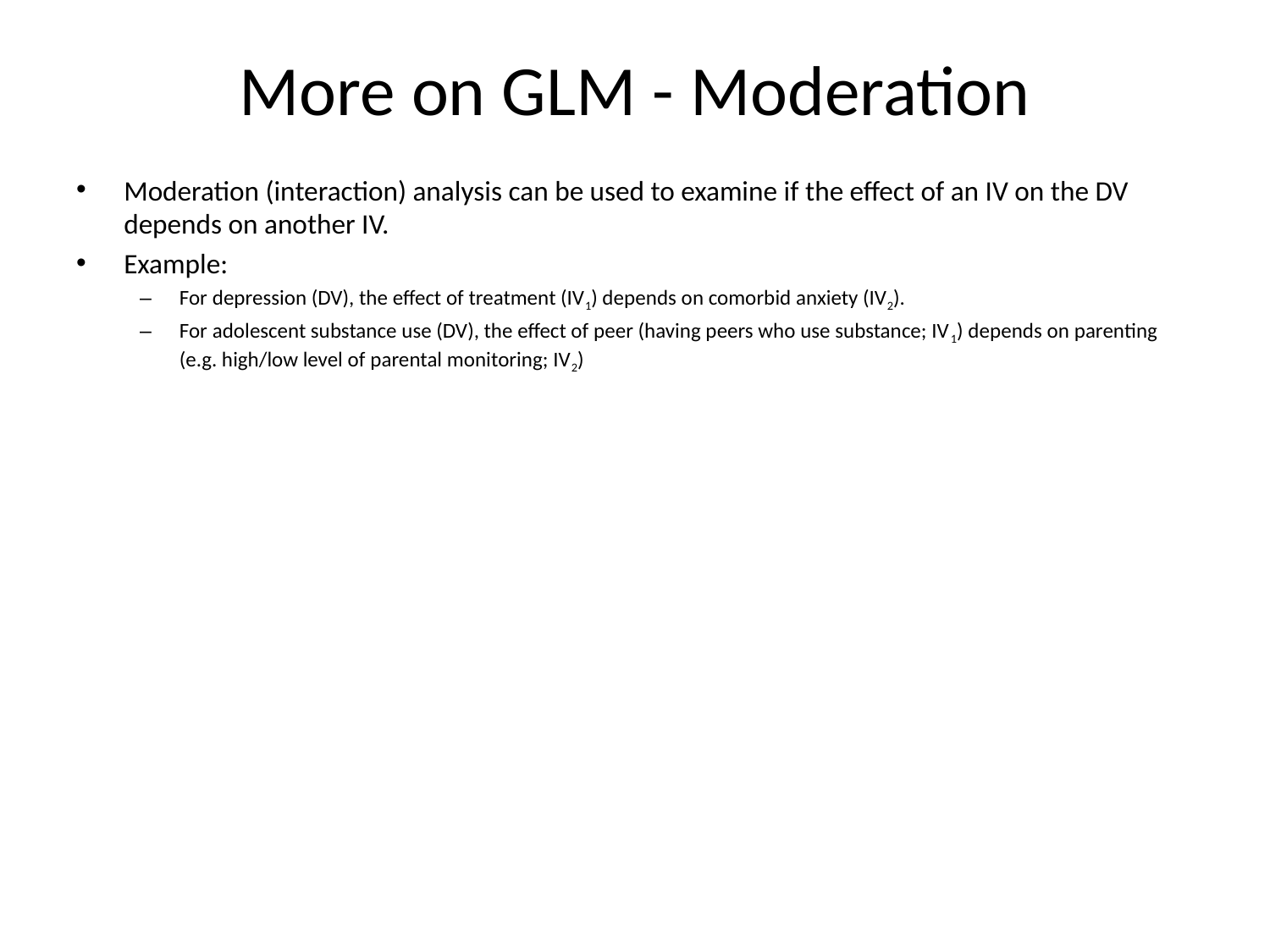

# More on GLM - Moderation
Moderation (interaction) analysis can be used to examine if the effect of an IV on the DV depends on another IV.
Example:
For depression (DV), the effect of treatment (IV1) depends on comorbid anxiety (IV2).
For adolescent substance use (DV), the effect of peer (having peers who use substance; IV1) depends on parenting (e.g. high/low level of parental monitoring; IV2)